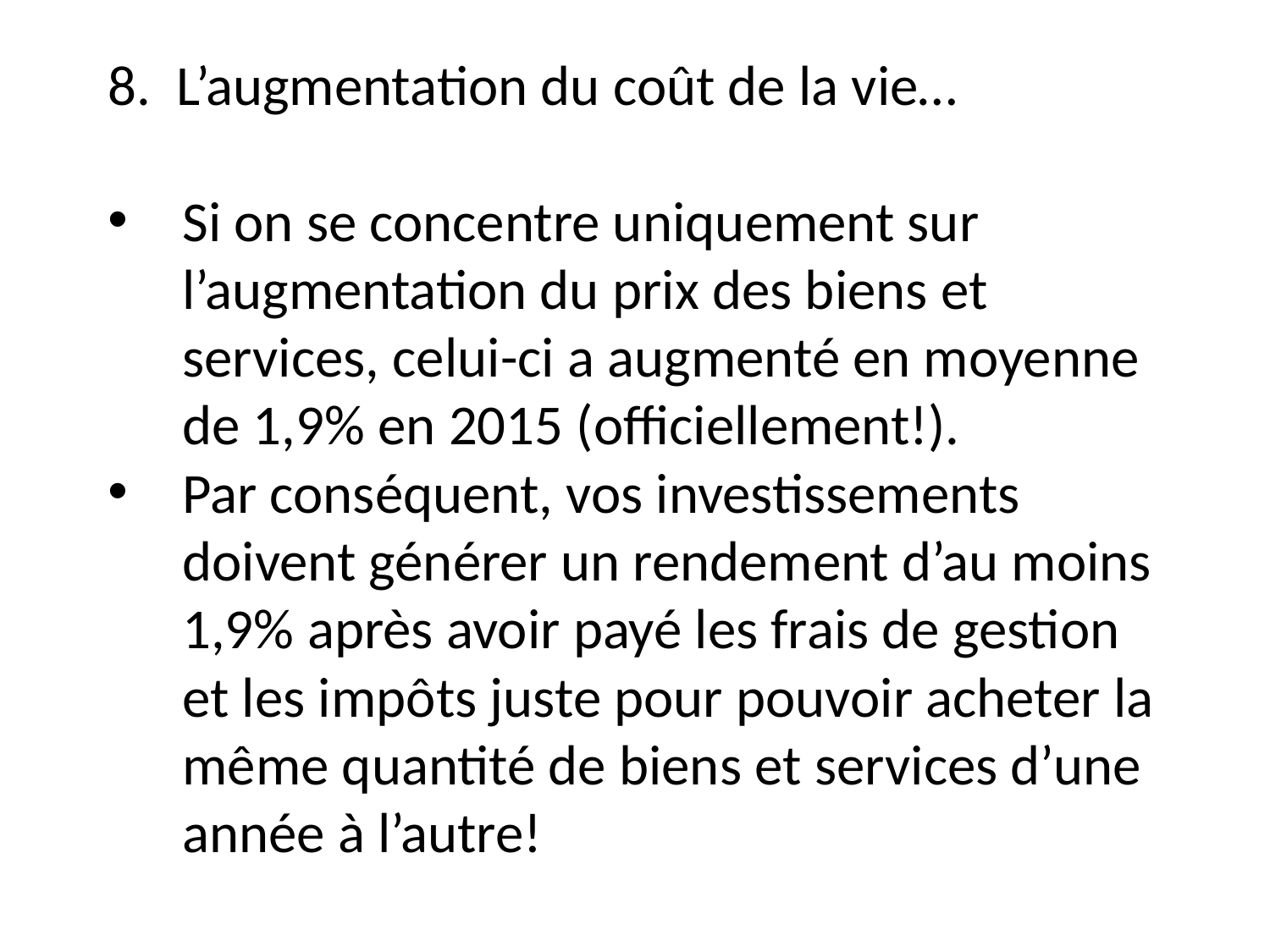

8.  L’augmentation du coût de la vie…

Si on se concentre uniquement sur l’augmentation du prix des biens et services, celui-ci a augmenté en moyenne de 1,9% en 2015 (officiellement!).
Par conséquent, vos investissements doivent générer un rendement d’au moins 1,9% après avoir payé les frais de gestion et les impôts juste pour pouvoir acheter la même quantité de biens et services d’une année à l’autre!